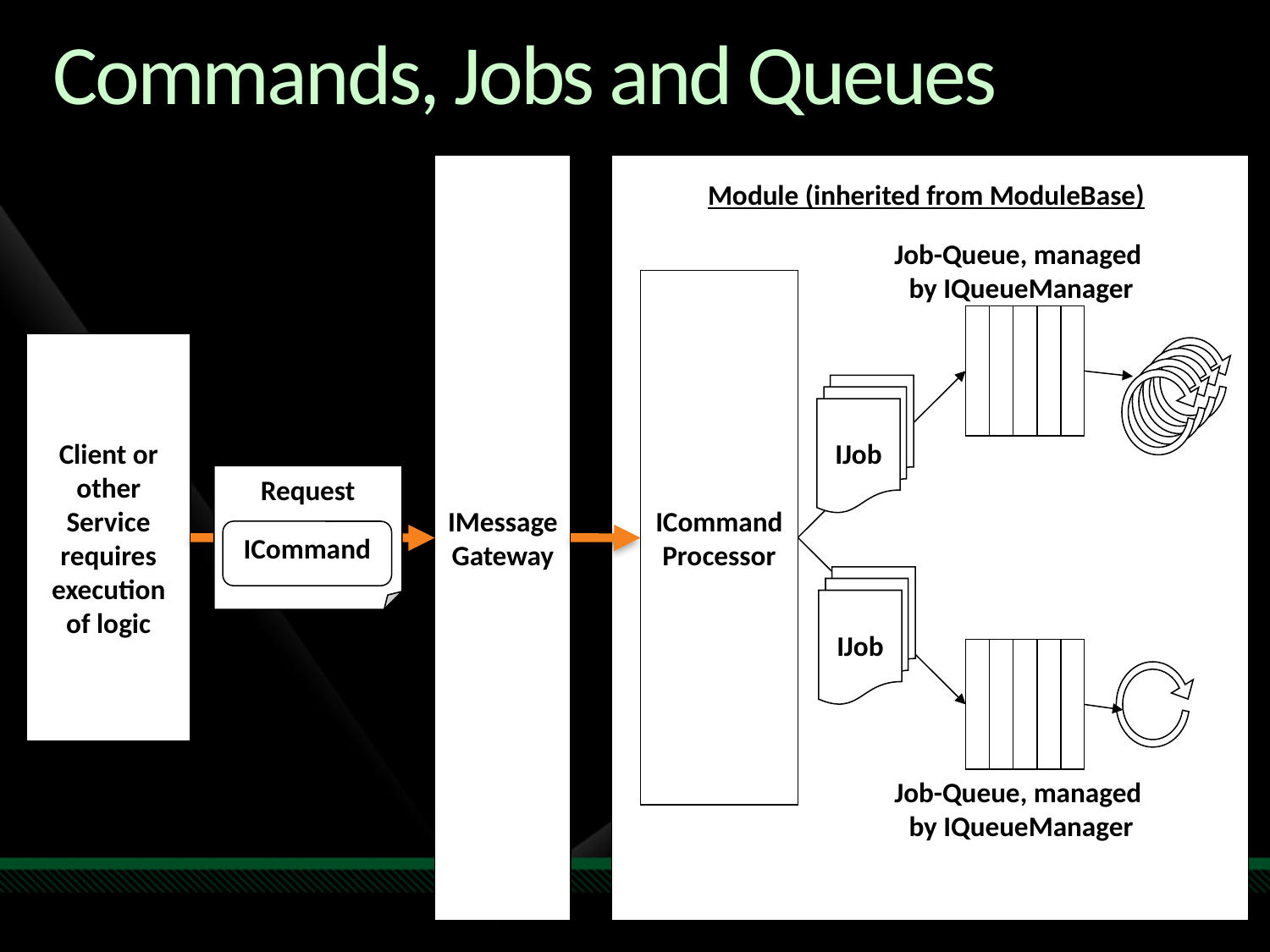

# Commands, Jobs and Queues

IMessage Gateway

Module (inherited from ModuleBase)
Job-Queue, managed
by IQueueManager
ICommand Processor

Client or other Service requires execution of logic

IJob
Request
ICommand

IJob

Job-Queue, managed
by IQueueManager